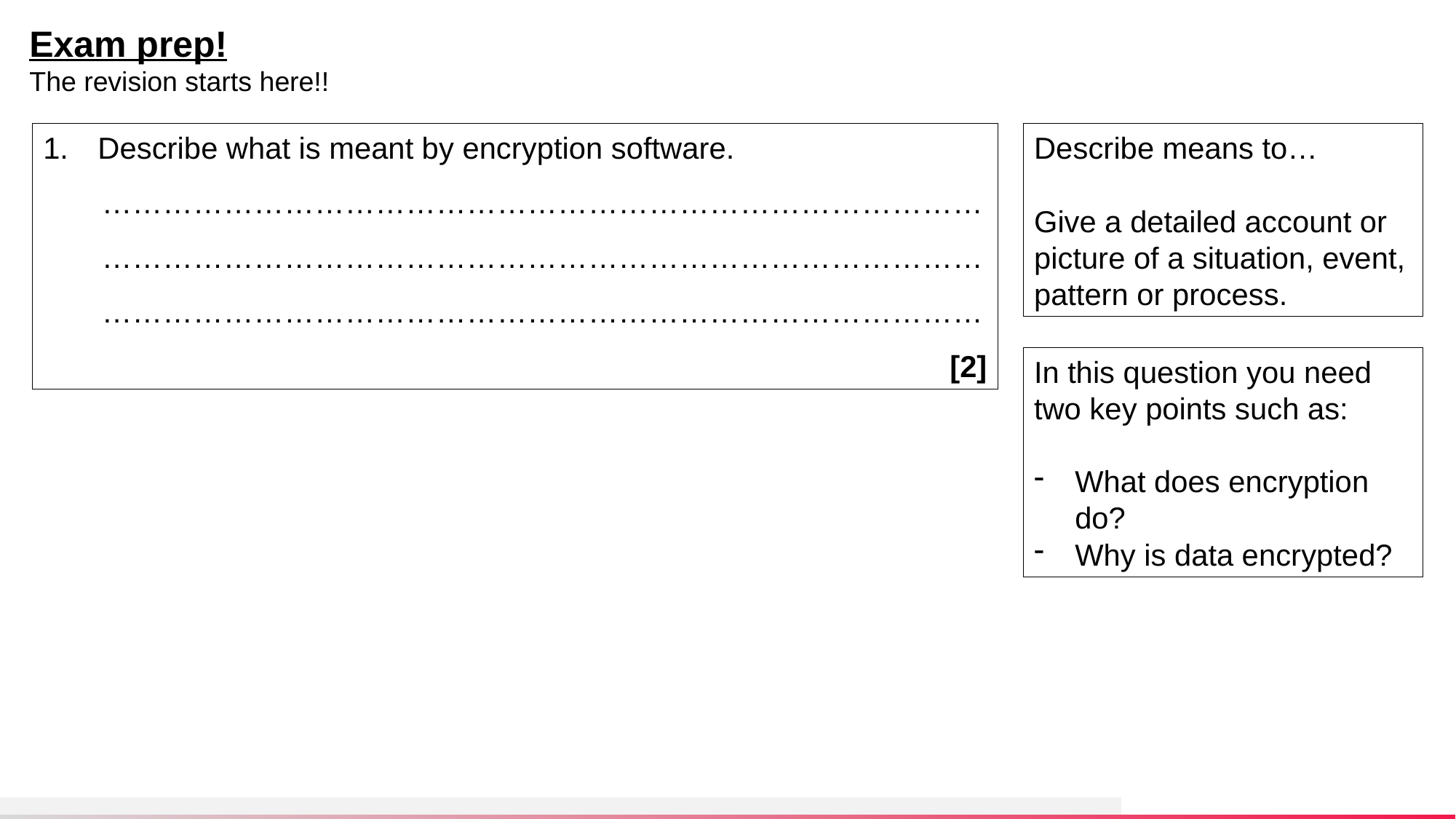

Exam prep!
The revision starts here!!
Describe what is meant by encryption software.
       ……………………………………………………………………………
       ……………………………………………………………………………
       ……………………………………………………………………………
[2]
Describe means to…

Give a detailed account or picture of a situation, event, pattern or process.
In this question you need two key points such as:

What does encryption do?
Why is data encrypted?